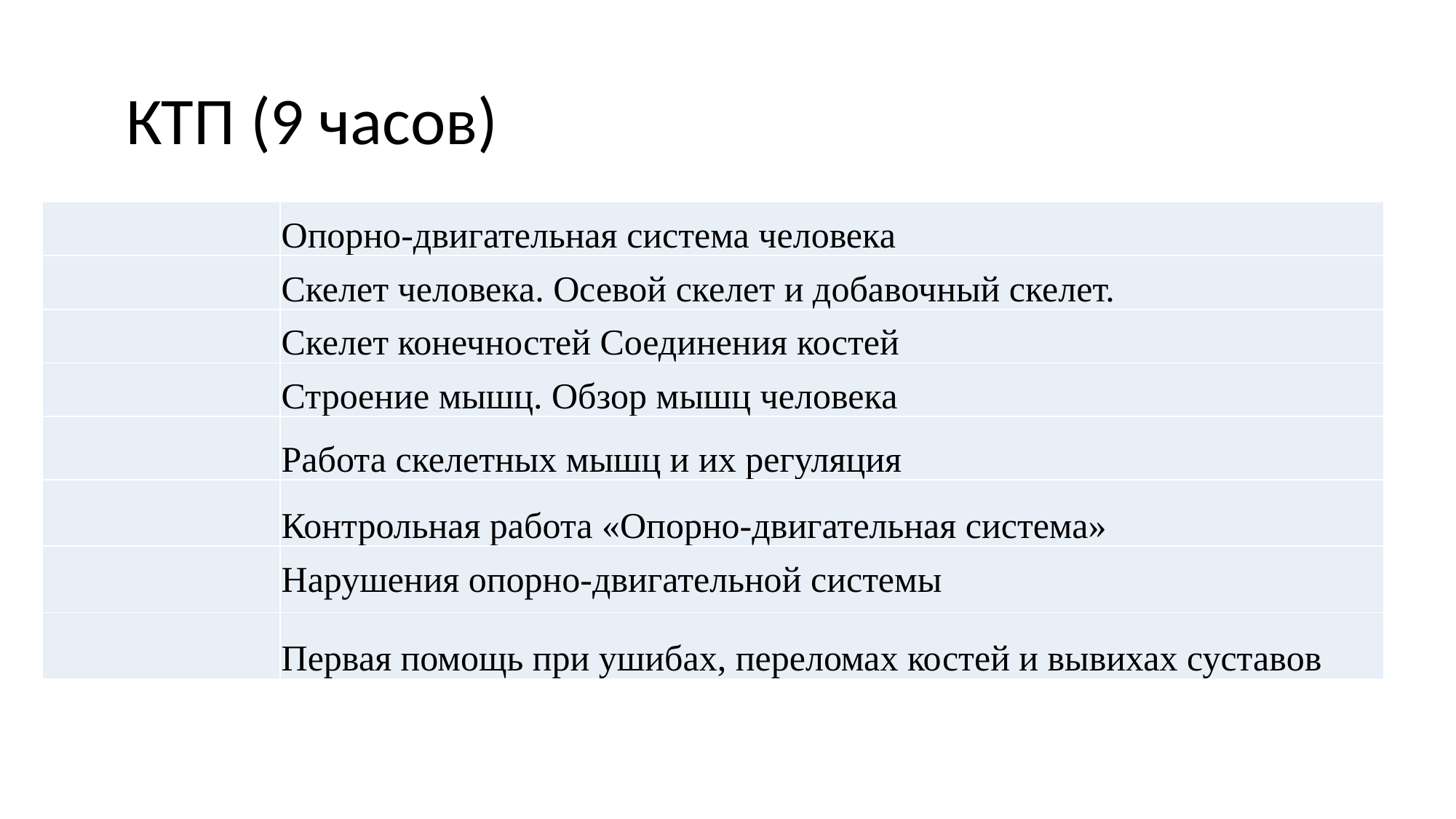

# КТП (9 часов)
|  | Опорно-двигательная система человека |
| --- | --- |
|  | Скелет человека. Осевой скелет и добавочный скелет. |
|  | Скелет конечностей Соединения костей |
|  | Строение мышц. Обзор мышц человека |
|  | Работа скелетных мышц и их регуляция |
|  | Контрольная работа «Опорно-двигательная система» |
|  | Нарушения опорно-двигательной системы |
|  | Первая помощь при ушибах, переломах костей и вывихах суставов |